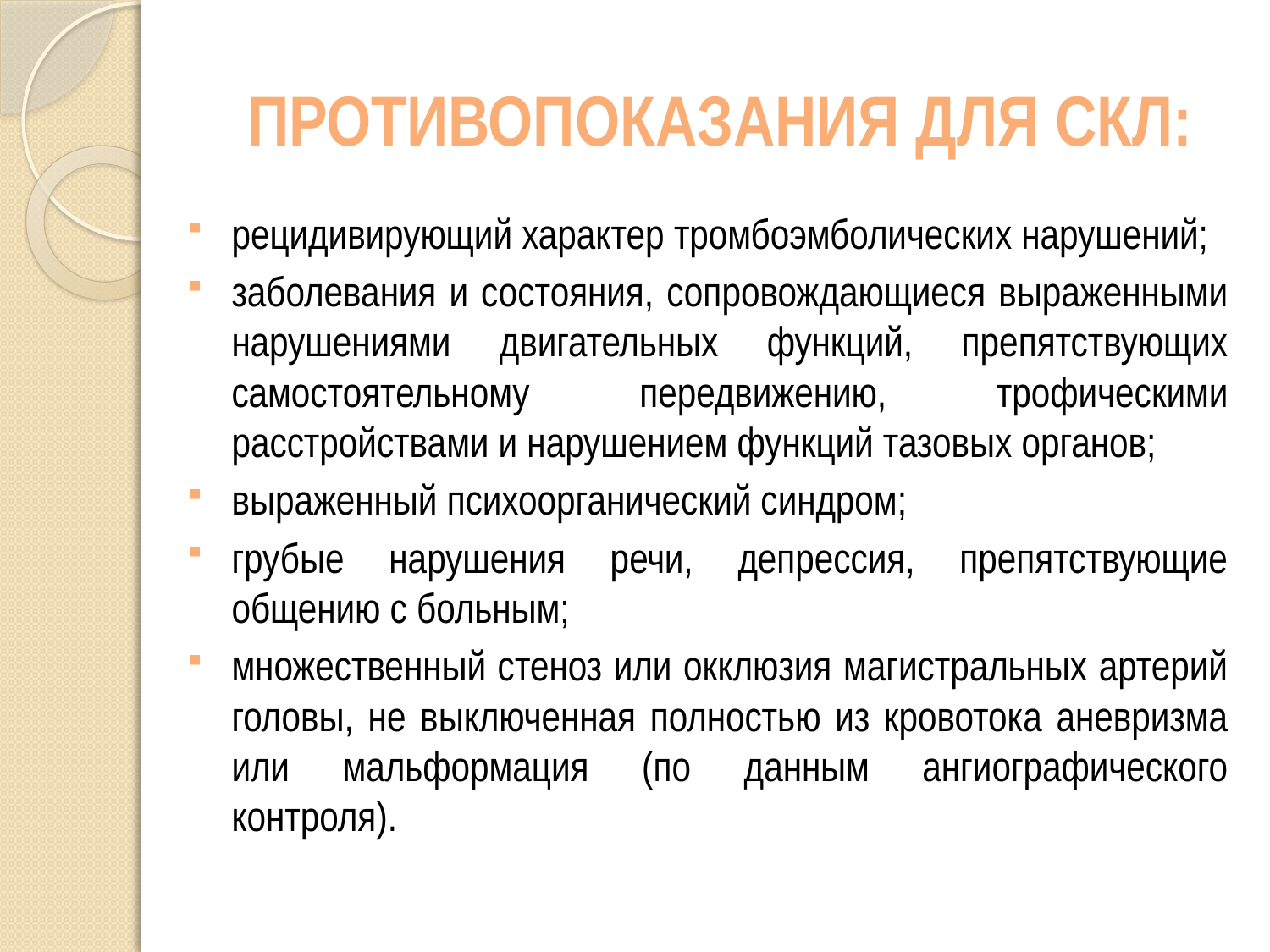

# ПРОТИВОПОКАЗАНИЯ ДЛЯ СКЛ:
рецидивирующий характер тромбоэмболических нарушений;
заболевания и состояния, сопровождающиеся выраженными нарушениями двигательных функций, препятствующих самостоятельному передвижению, трофическими расстройствами и нарушением функций тазовых органов;
выраженный психоорганический синдром;
грубые нарушения речи, депрессия, препятствующие общению с больным;
множественный стеноз или окклюзия магистральных артерий головы, не выключенная полностью из кровотока аневризма или мальформация (по данным ангиографического контроля).